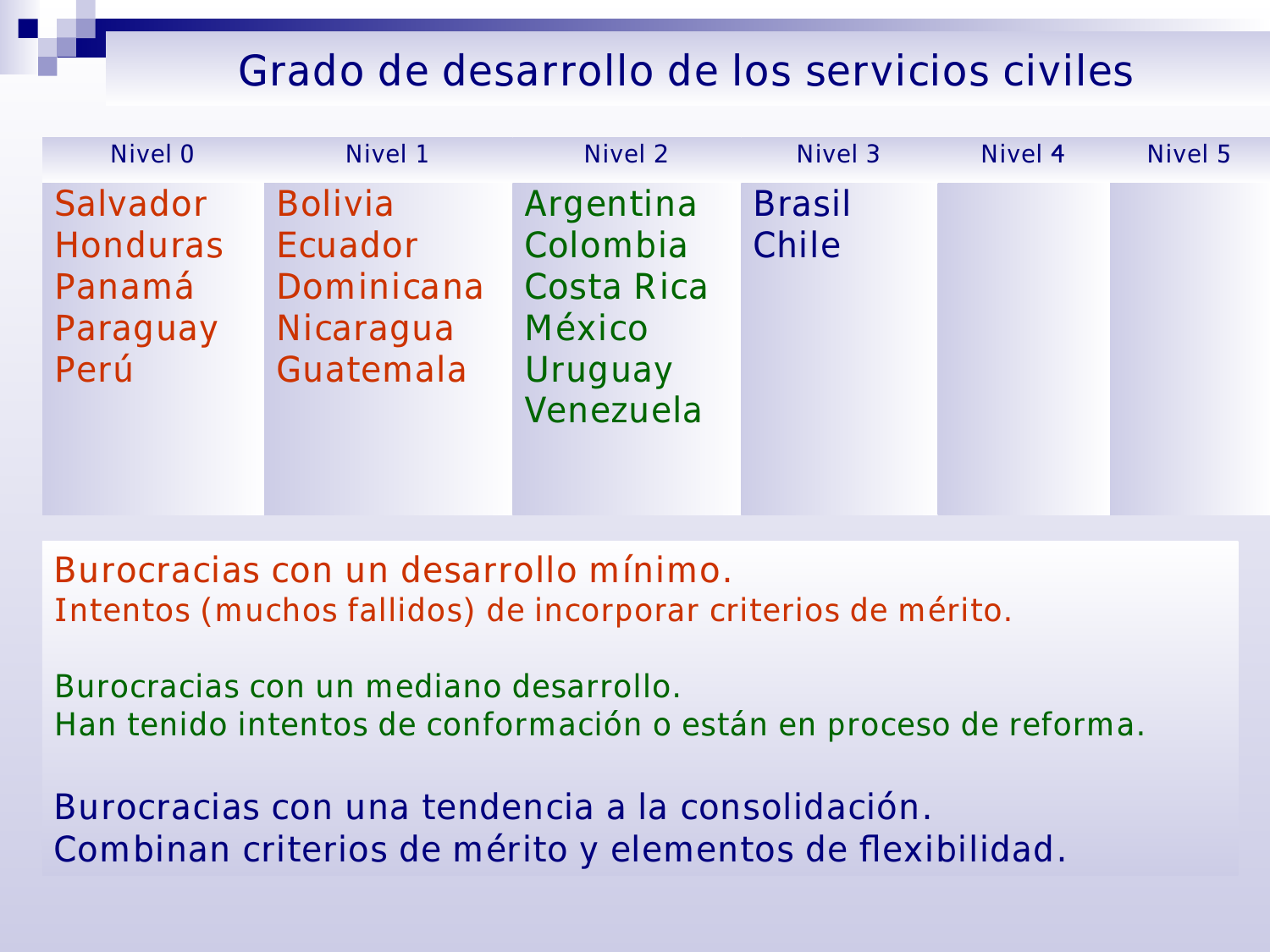

# Grado de desarrollo de los servicios civiles
| Nivel 0 | Nivel 1 | Nivel 2 | Nivel 3 | Nivel 4 | Nivel 5 |
| --- | --- | --- | --- | --- | --- |
| Salvador Honduras Panamá Paraguay Perú | Bolivia Ecuador Dominicana Nicaragua Guatemala | Argentina Colombia Costa Rica México Uruguay Venezuela | Brasil Chile |  |  |
Burocracias con un desarrollo mínimo.
Intentos (muchos fallidos) de incorporar criterios de mérito.

Burocracias con un mediano desarrollo.
Han tenido intentos de conformación o están en proceso de reforma.

Burocracias con una tendencia a la consolidación.
Combinan criterios de mérito y elementos de flexibilidad.